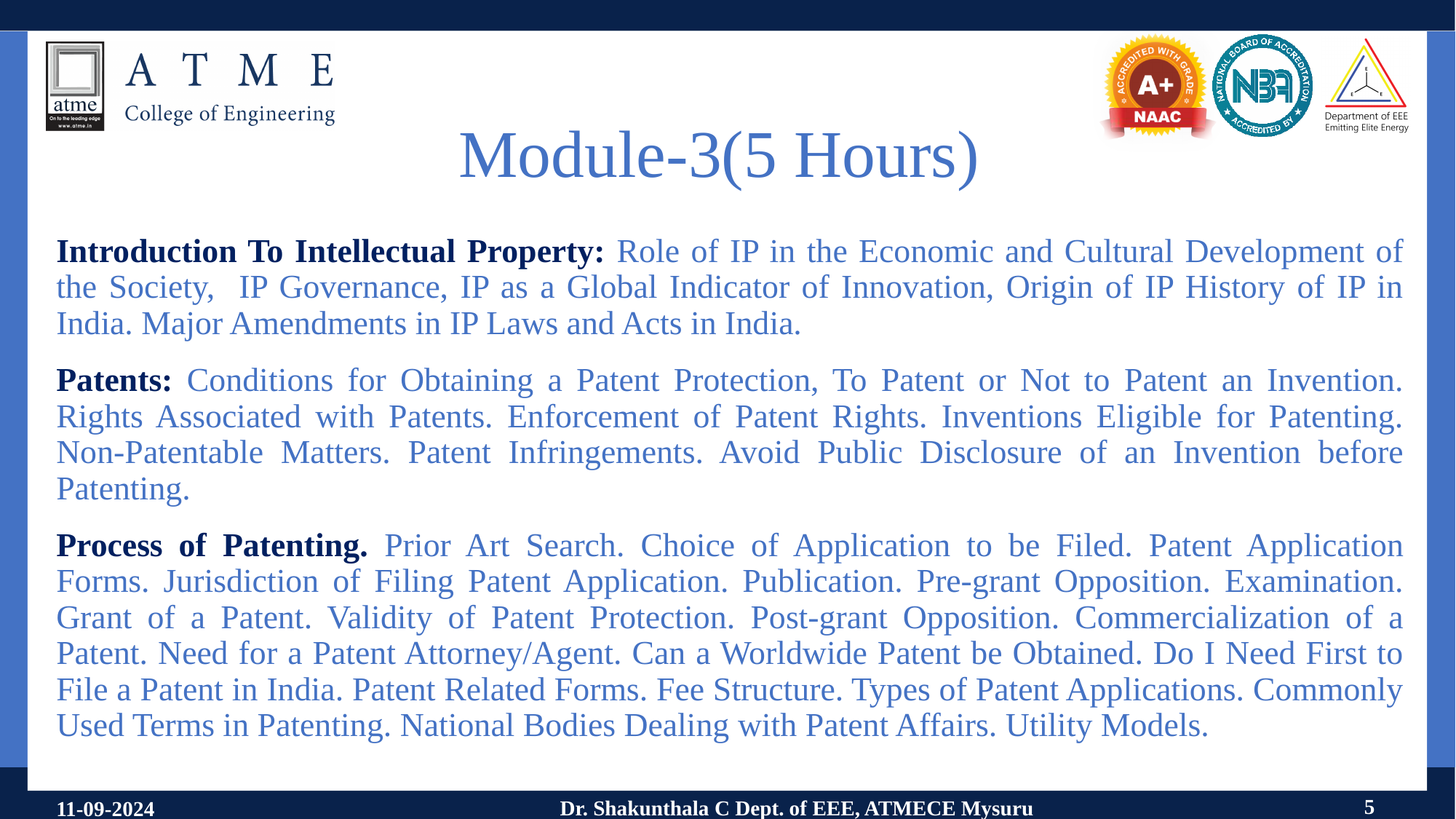

# Module-3(5 Hours)
Introduction To Intellectual Property: Role of IP in the Economic and Cultural Development of the Society,  IP Governance, IP as a Global Indicator of Innovation, Origin of IP History of IP in India. Major Amendments in IP Laws and Acts in India.
Patents: Conditions for Obtaining a Patent Protection, To Patent or Not to Patent an Invention. Rights Associated with Patents. Enforcement of Patent Rights. Inventions Eligible for Patenting. Non-Patentable Matters. Patent Infringements. Avoid Public Disclosure of an Invention before Patenting.
Process of Patenting. Prior Art Search. Choice of Application to be Filed. Patent Application Forms. Jurisdiction of Filing Patent Application. Publication. Pre-grant Opposition. Examination. Grant of a Patent. Validity of Patent Protection. Post-grant Opposition. Commercialization of a Patent. Need for a Patent Attorney/Agent. Can a Worldwide Patent be Obtained. Do I Need First to File a Patent in India. Patent Related Forms. Fee Structure. Types of Patent Applications. Commonly Used Terms in Patenting. National Bodies Dealing with Patent Affairs. Utility Models.

5
Dr. Shakunthala C Dept. of EEE, ATMECE Mysuru
11-09-2024